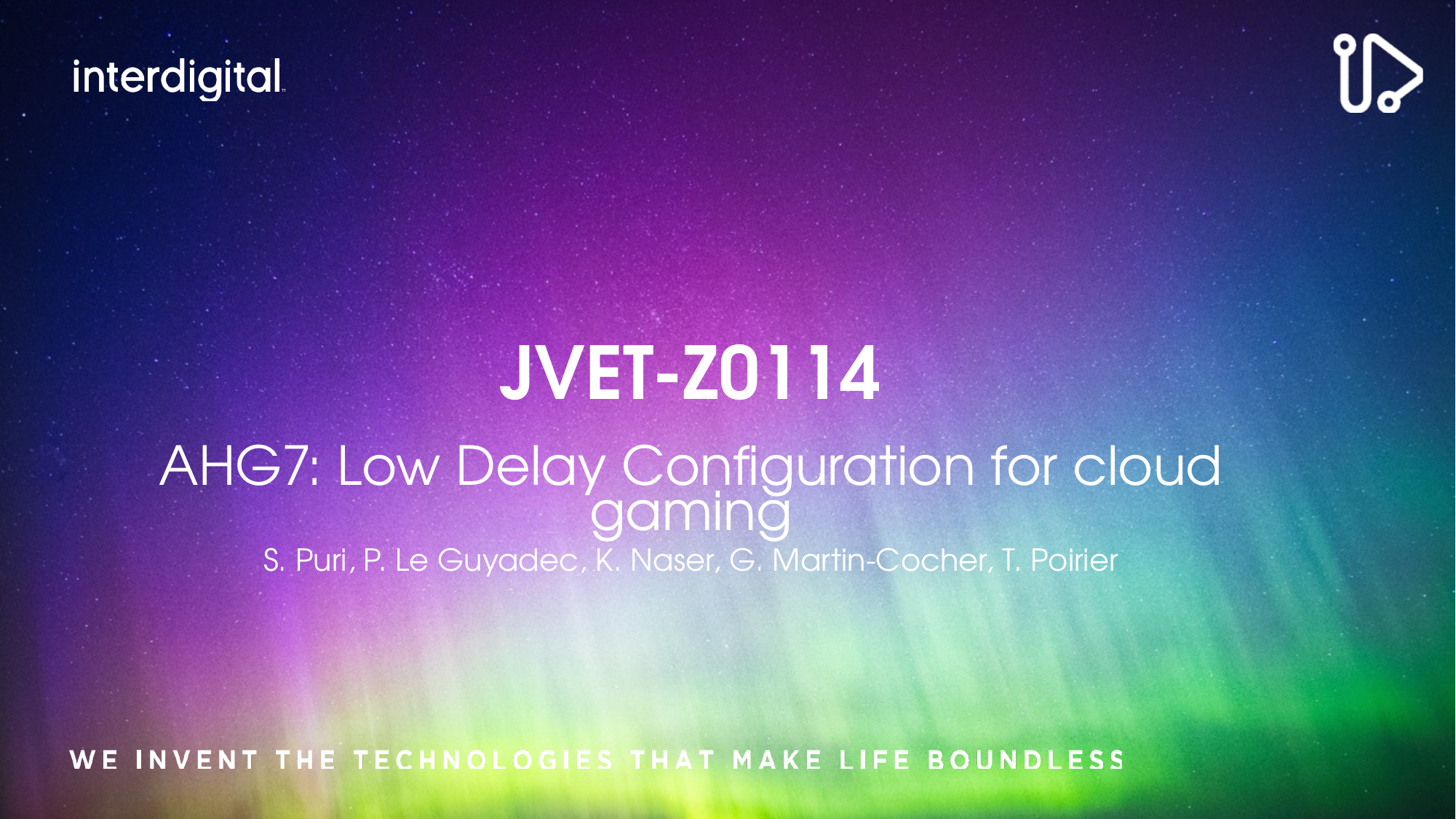

# JVET-Z0114
AHG7: Low Delay Configuration for cloud gaming
S. Puri, P. Le Guyadec, K. Naser, G. Martin-Cocher, T. Poirier